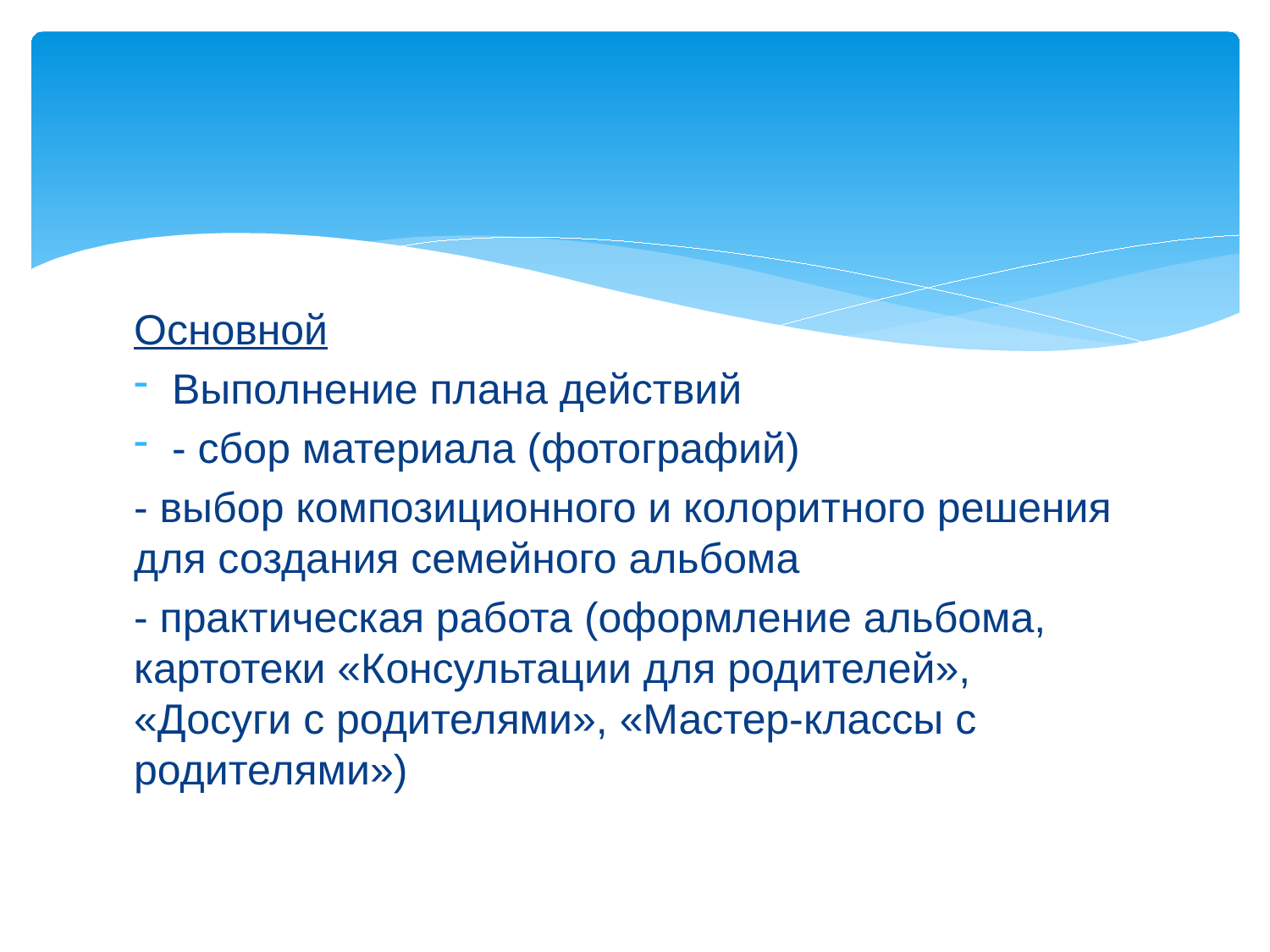

#
Основной
Выполнение плана действий
- сбор материала (фотографий)
- выбор композиционного и колоритного решения для создания семейного альбома
- практическая работа (оформление альбома, картотеки «Консультации для родителей», «Досуги с родителями», «Мастер-классы с родителями»)